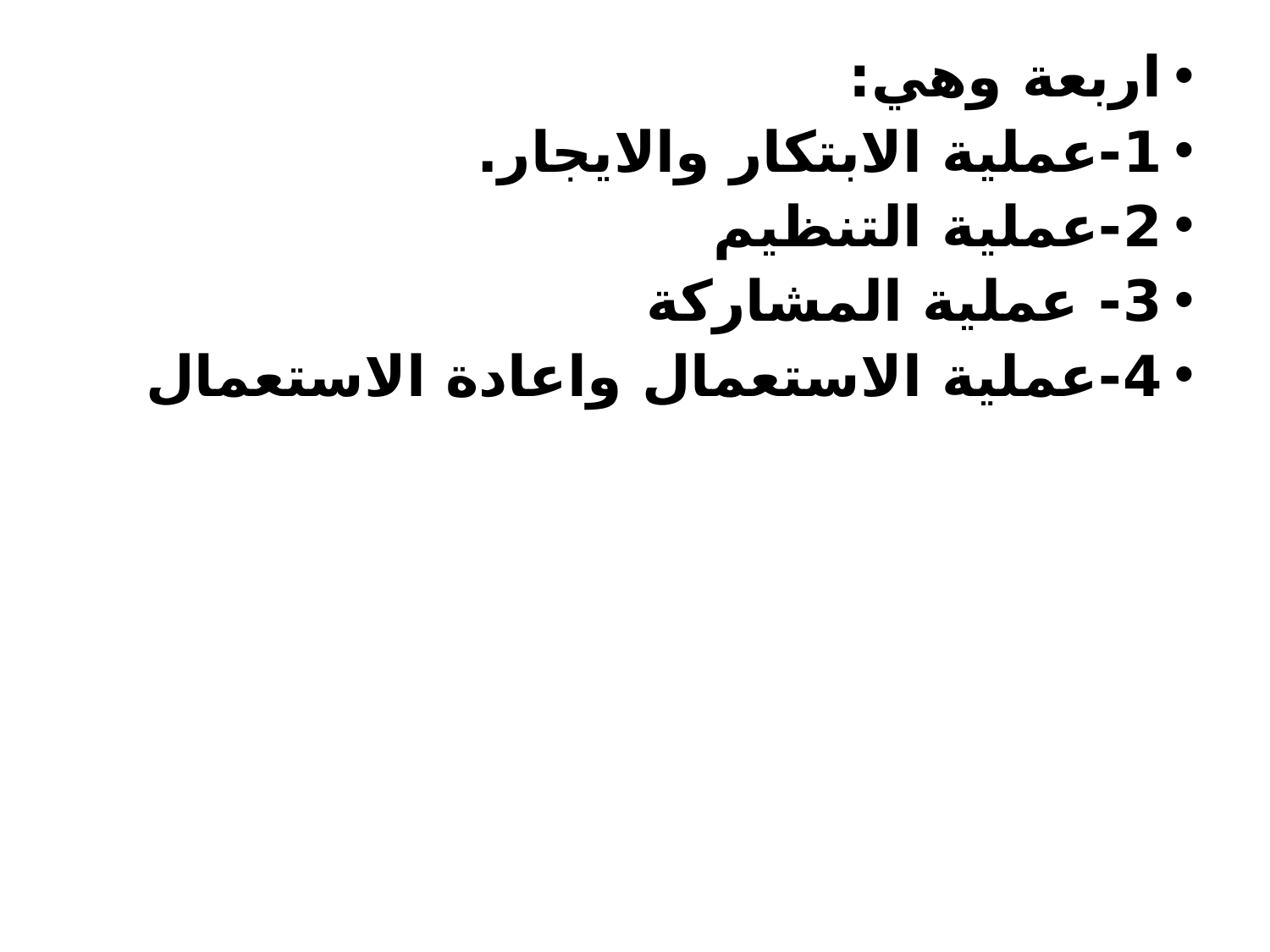

اربعة وهي:
1-عملية الابتكار والايجار.
2-عملية التنظيم
3- عملية المشاركة
4-عملية الاستعمال واعادة الاستعمال